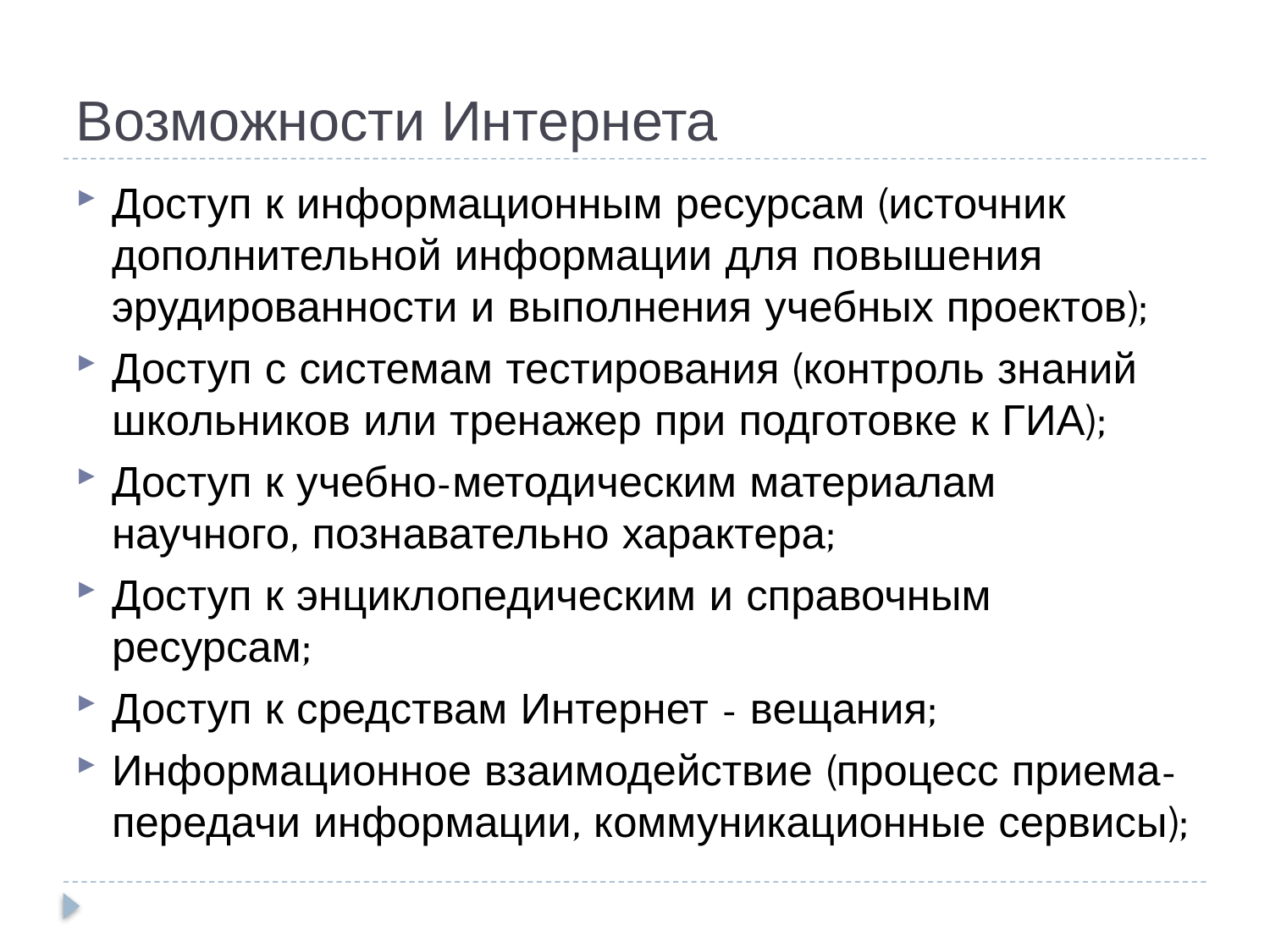

# Возможности Интернета
Доступ к информационным ресурсам (источник дополнительной информации для повышения эрудированности и выполнения учебных проектов);
Доступ с системам тестирования (контроль знаний школьников или тренажер при подготовке к ГИА);
Доступ к учебно-методическим материалам научного, познавательно характера;
Доступ к энциклопедическим и справочным ресурсам;
Доступ к средствам Интернет - вещания;
Информационное взаимодействие (процесс приема-передачи информации, коммуникационные сервисы);